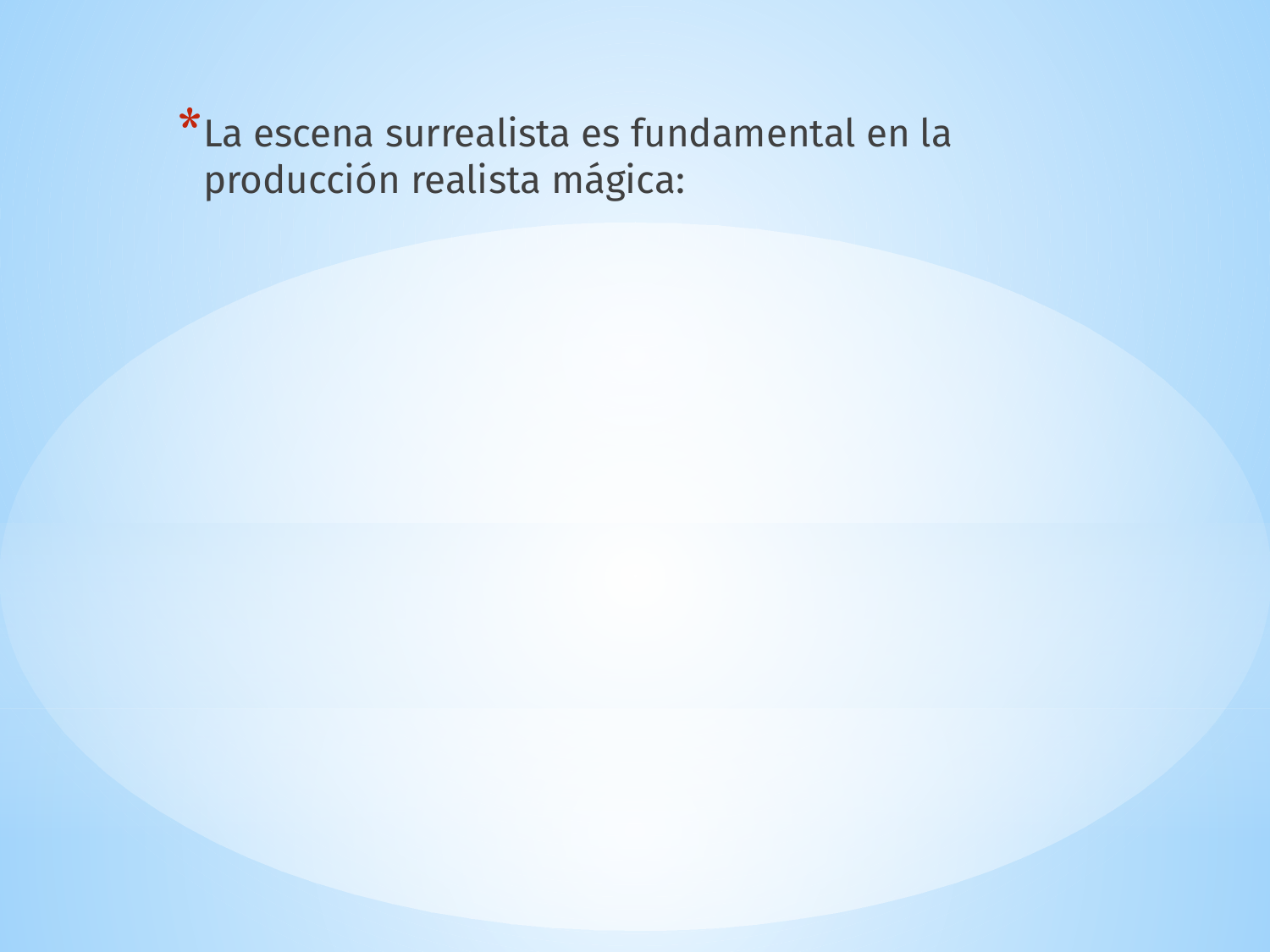

La escena surrealista es fundamental en la producción realista mágica:

#